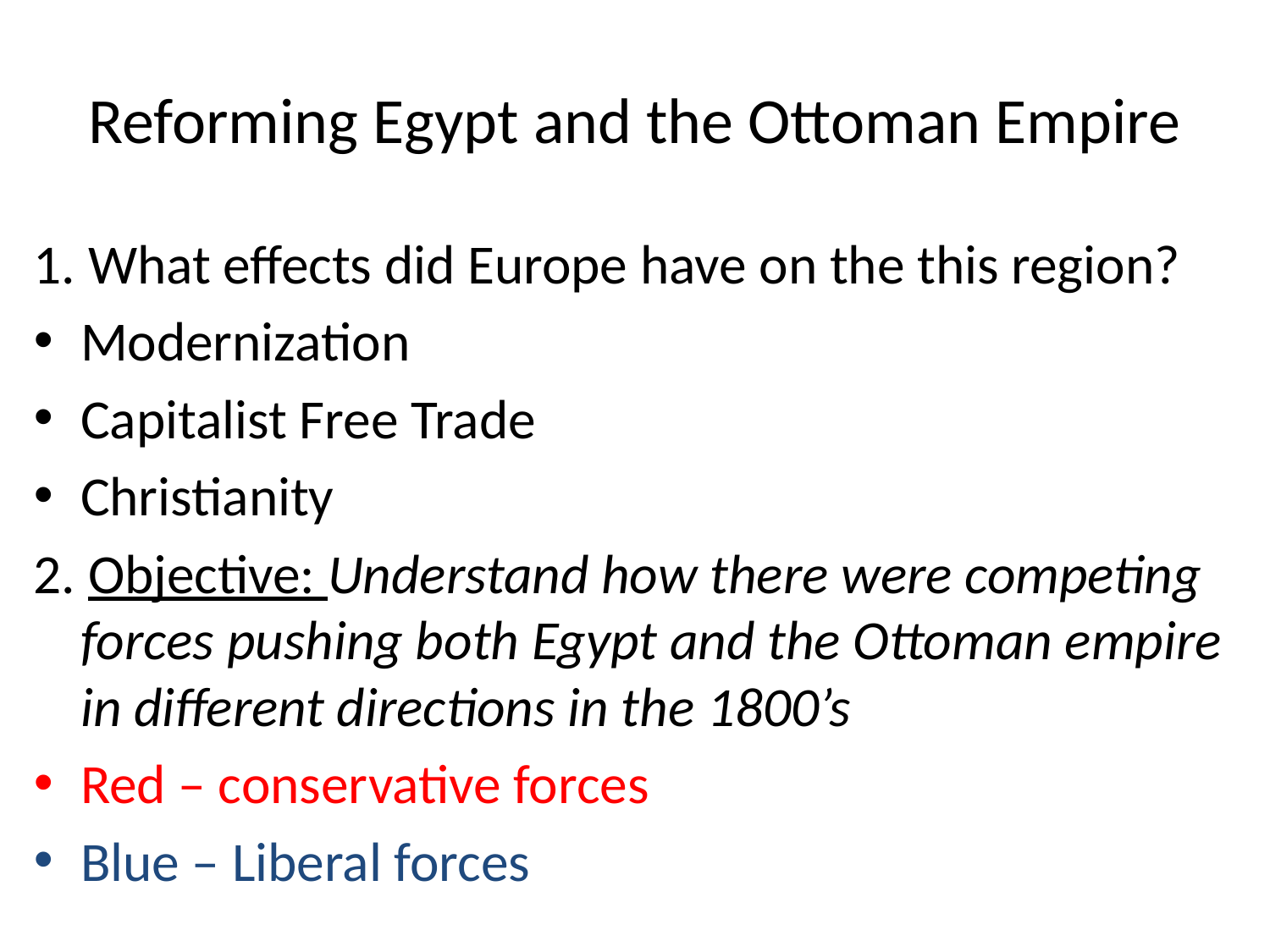

# Reforming Egypt and the Ottoman Empire
1. What effects did Europe have on the this region?
Modernization
Capitalist Free Trade
Christianity
2. Objective: Understand how there were competing forces pushing both Egypt and the Ottoman empire in different directions in the 1800’s
Red – conservative forces
Blue – Liberal forces